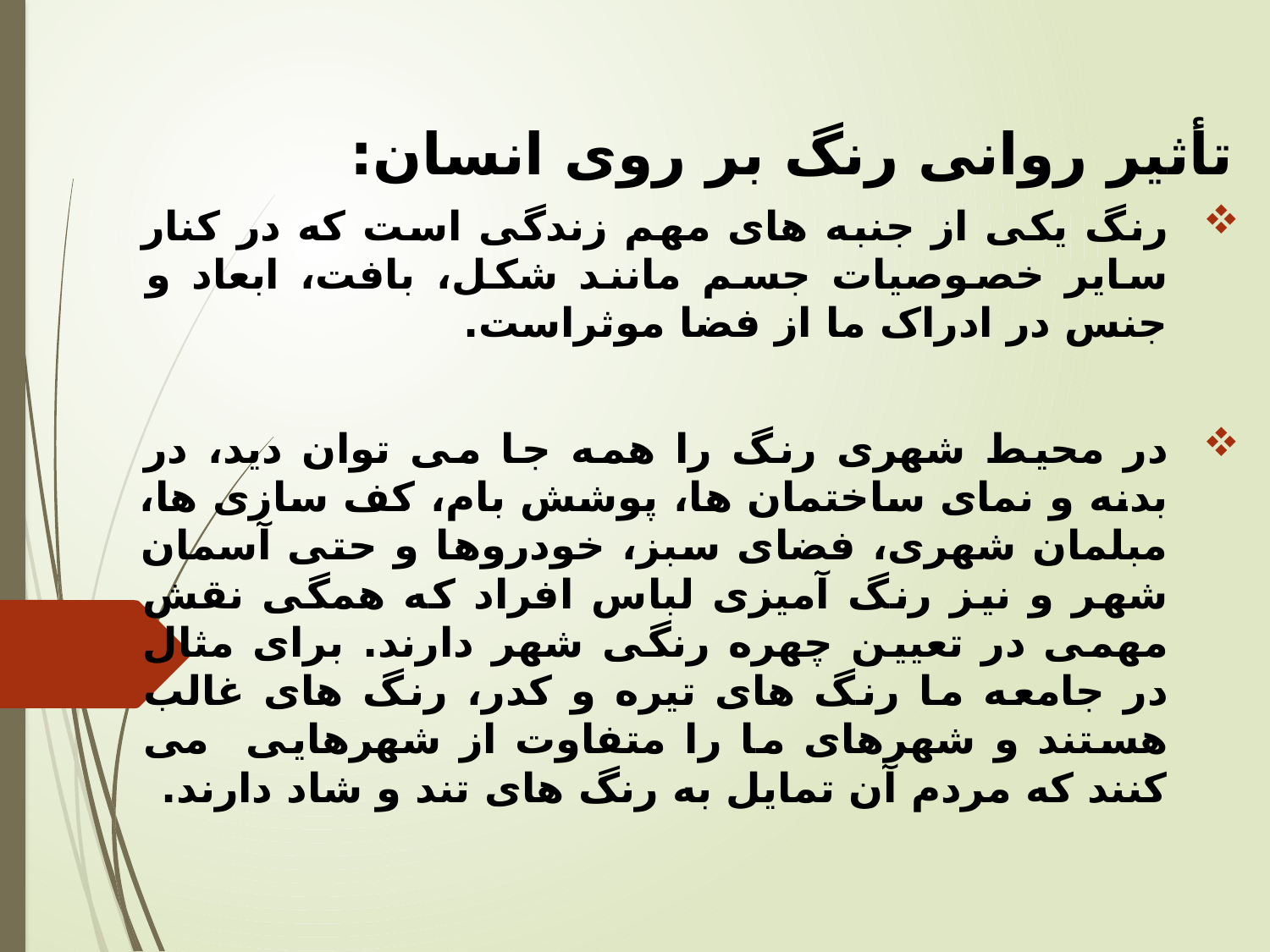

تأثیر روانی رنگ بر روی انسان:
رنگ یکی از جنبه های مهم زندگی است که در کنار سایر خصوصیات جسم مانند شکل، بافت، ابعاد و جنس در ادراک ما از فضا موثراست.

در محیط شهری رنگ را همه جا می توان دید، در بدنه و نمای ساختمان ها، پوشش بام، کف سازی ها، مبلمان شهری، فضای سبز، خودروها و حتی آسمان شهر و نیز رنگ آمیزی لباس افراد که همگی نقش مهمی در تعیین چهره رنگی شهر دارند. برای مثال در جامعه ما رنگ های تیره و کدر، رنگ های غالب هستند و شهرهای ما را متفاوت از شهرهایی  می کنند که مردم آن تمایل به رنگ های تند و شاد دارند.